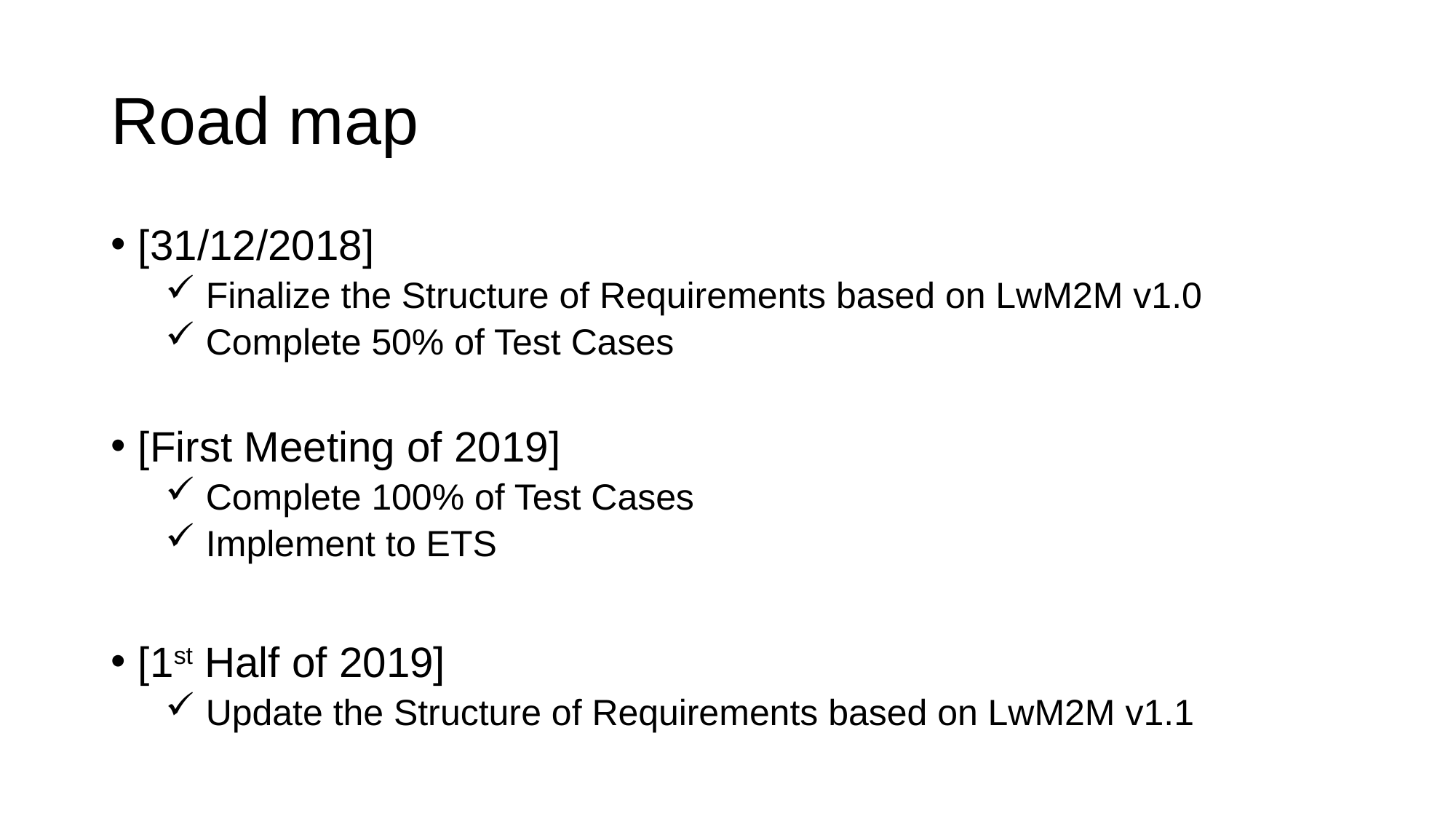

# Road map
[31/12/2018]
 Finalize the Structure of Requirements based on LwM2M v1.0
 Complete 50% of Test Cases

[First Meeting of 2019]
 Complete 100% of Test Cases
 Implement to ETS

[1st Half of 2019]
 Update the Structure of Requirements based on LwM2M v1.1